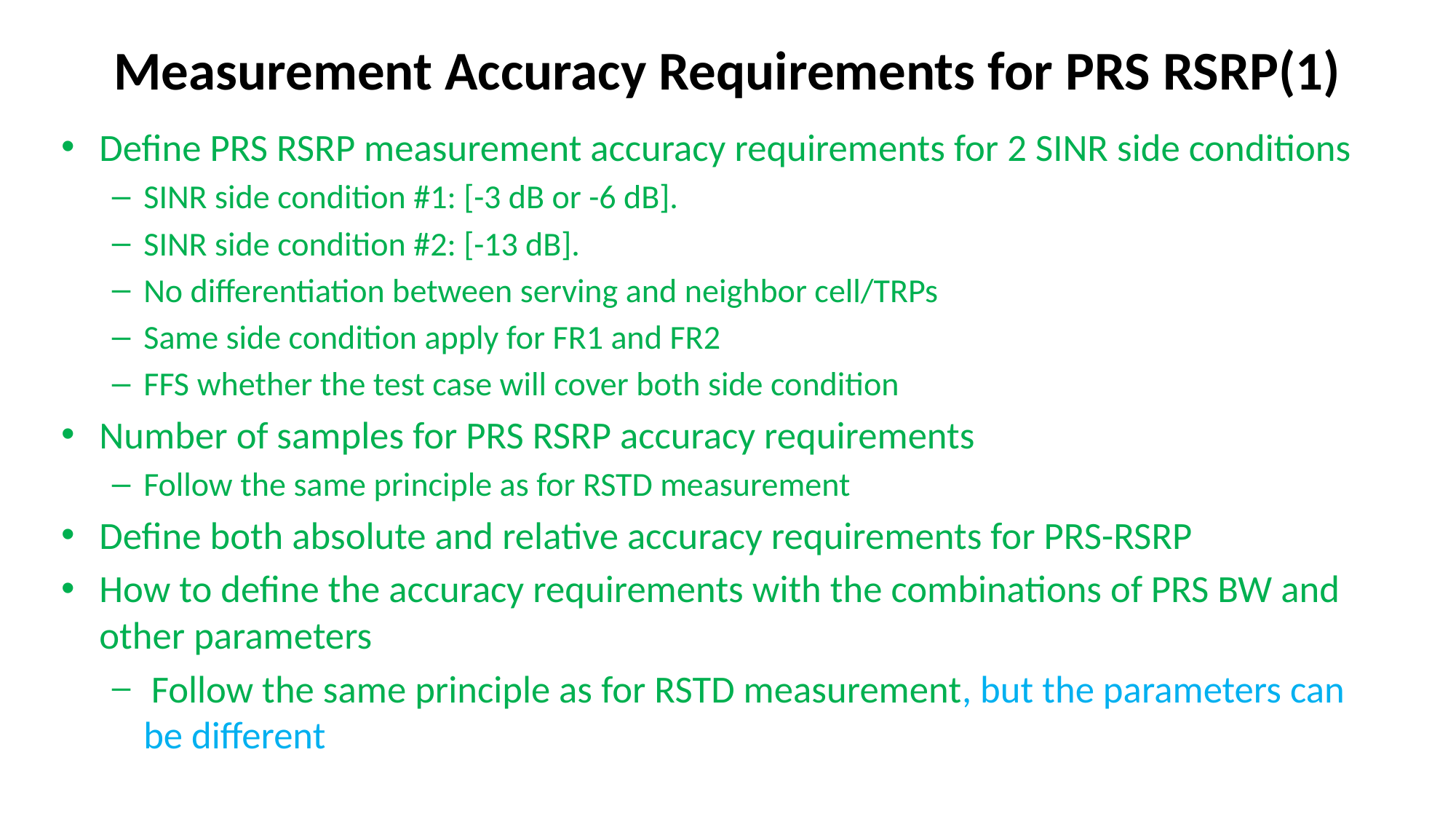

# Measurement Accuracy Requirements for PRS RSRP(1)
Define PRS RSRP measurement accuracy requirements for 2 SINR side conditions
SINR side condition #1: [-3 dB or -6 dB].
SINR side condition #2: [-13 dB].
No differentiation between serving and neighbor cell/TRPs
Same side condition apply for FR1 and FR2
FFS whether the test case will cover both side condition
Number of samples for PRS RSRP accuracy requirements
Follow the same principle as for RSTD measurement
Define both absolute and relative accuracy requirements for PRS-RSRP
How to define the accuracy requirements with the combinations of PRS BW and other parameters
 Follow the same principle as for RSTD measurement, but the parameters can be different